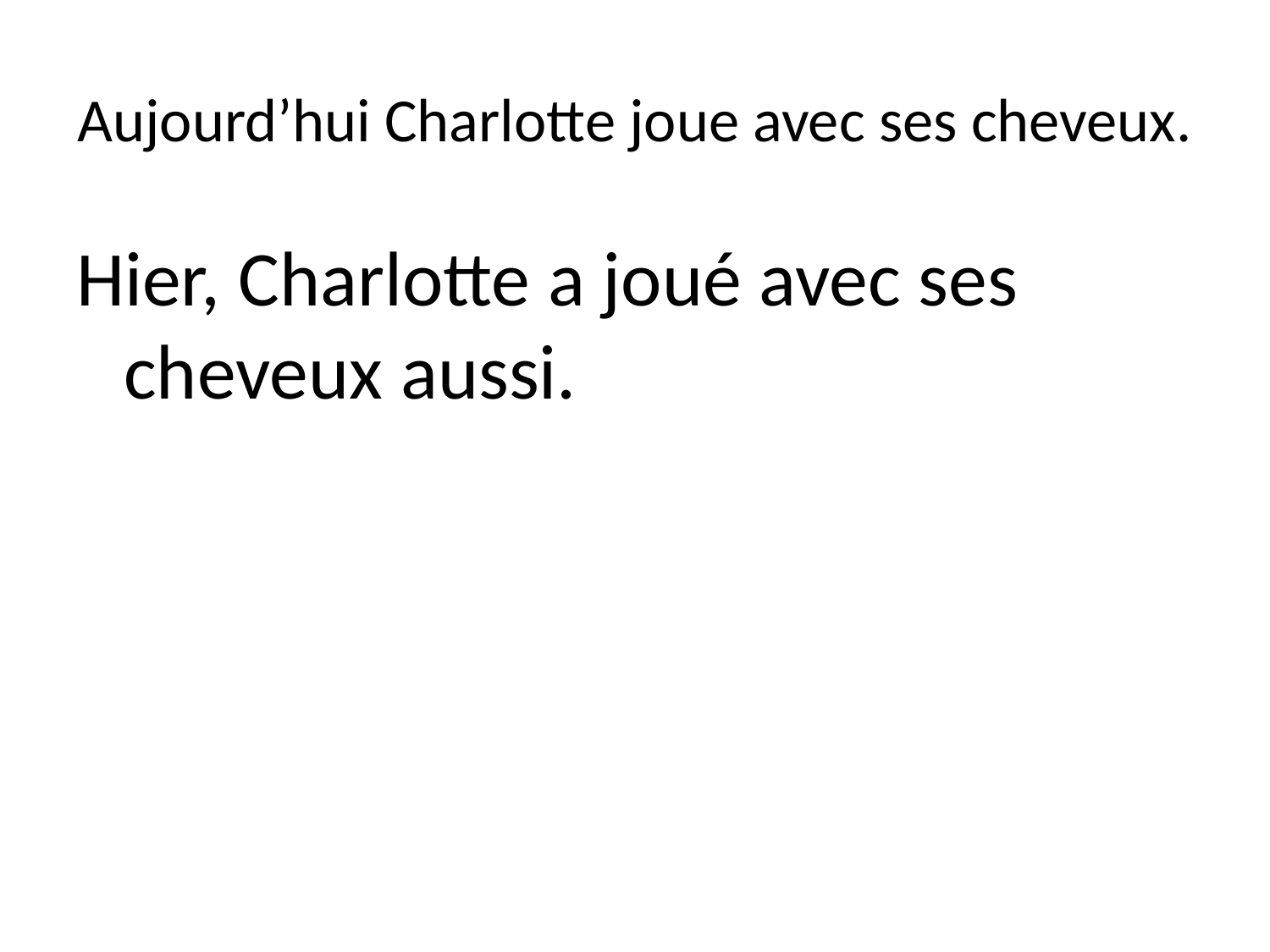

# Aujourd’hui Charlotte joue avec ses cheveux.
Hier, Charlotte a joué avec ses cheveux aussi.